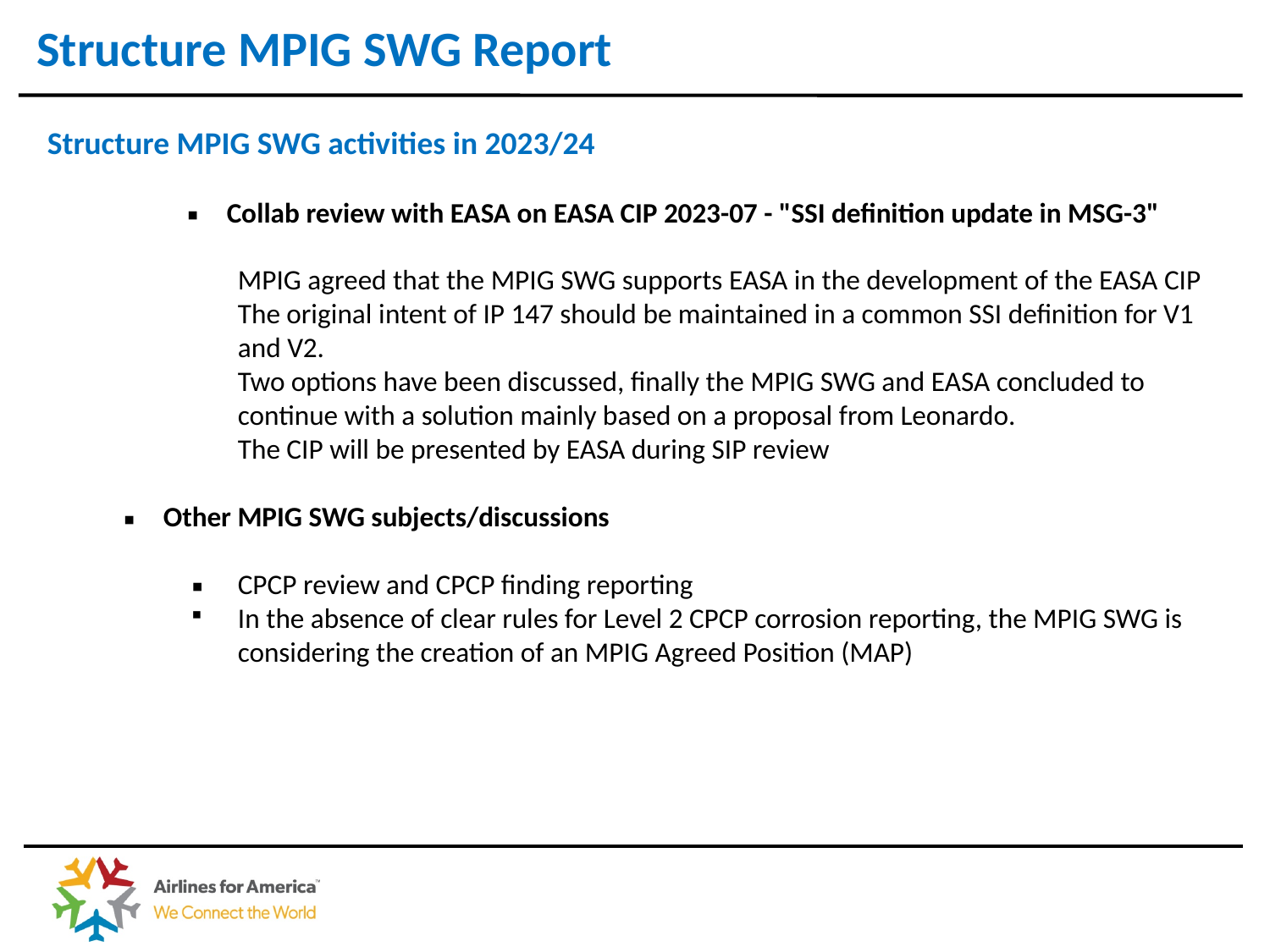

# Structure MPIG SWG Report
Structure MPIG SWG activities in 2023/24

Collab review with EASA on EASA CIP 2023-07 - "SSI definition update in MSG-3"

MPIG agreed that the MPIG SWG supports EASA in the development of the EASA CIP
The original intent of IP 147 should be maintained in a common SSI definition for V1 and V2.
Two options have been discussed, finally the MPIG SWG and EASA concluded to continue with a solution mainly based on a proposal from Leonardo.
The CIP will be presented by EASA during SIP review

Other MPIG SWG subjects/discussions

CPCP review and CPCP finding reporting
In the absence of clear rules for Level 2 CPCP corrosion reporting, the MPIG SWG is considering the creation of an MPIG Agreed Position (MAP)